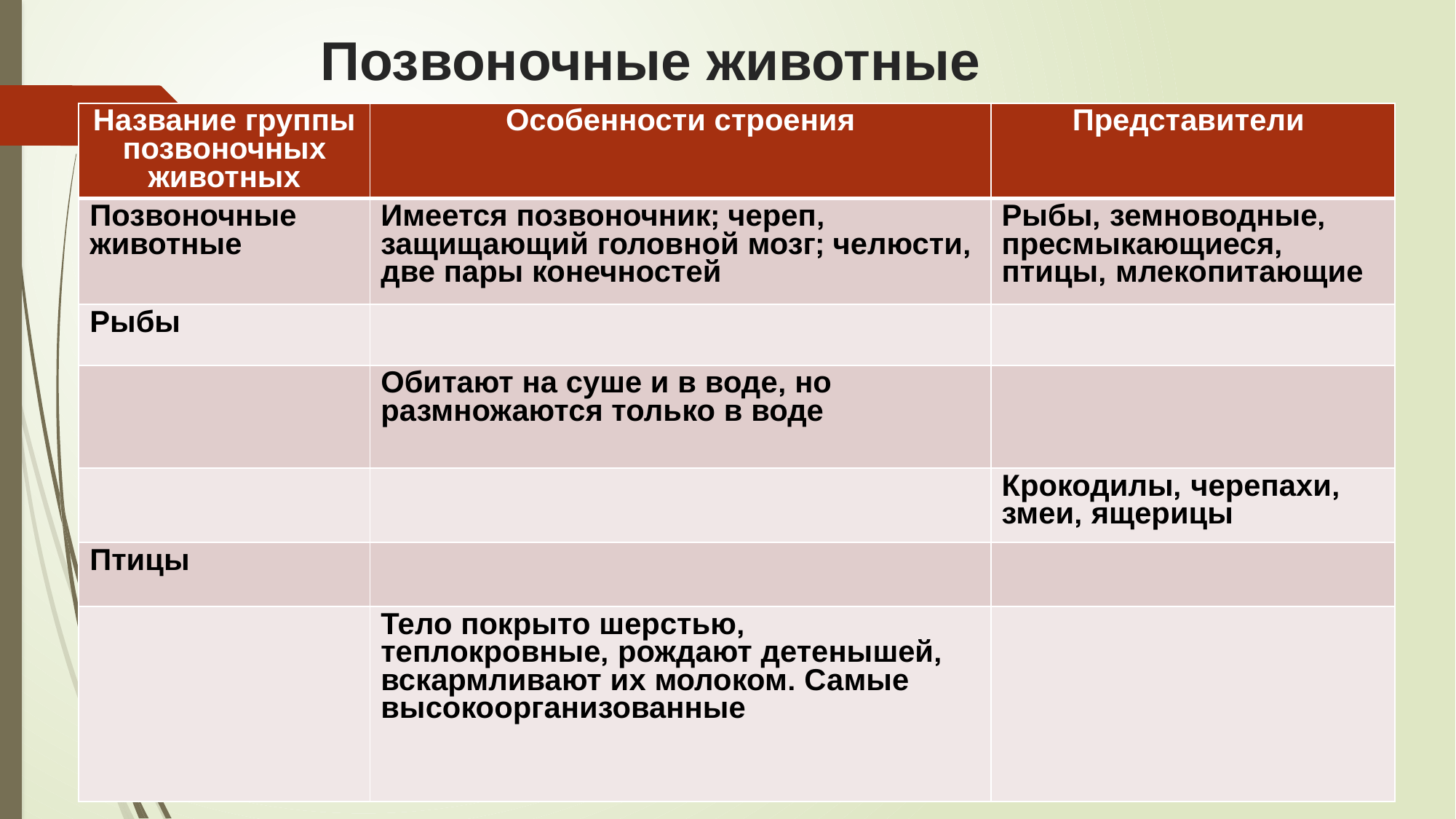

# Позвоночные животные
| Название группы позвоночных животных | Особенности строения | Представители |
| --- | --- | --- |
| Позвоночные животные | Имеется позвоночник; череп, защищающий головной мозг; челюсти, две пары конечностей | Рыбы, земноводные, пресмыкающиеся, птицы, млекопитающие |
| Рыбы |  |  |
|  | Обитают на суше и в воде, но размножаются только в воде |  |
|  |  | Крокодилы, черепахи, змеи, ящерицы |
| Птицы |  |  |
|  | Тело покрыто шерстью, теплокровные, рождают детенышей, вскармливают их молоком. Самые высокоорганизованные |  |